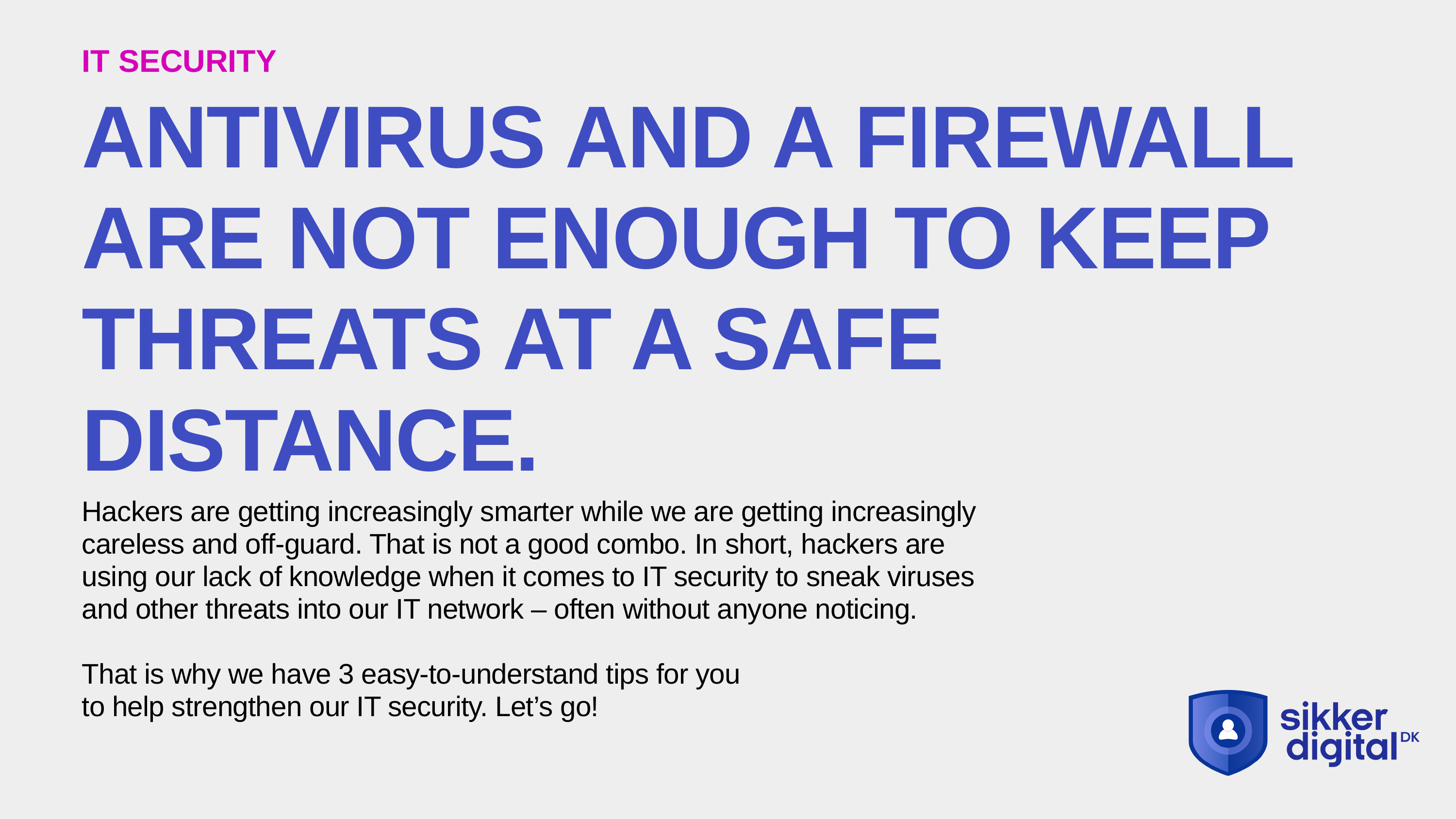

IT SECURITY

ANTIVIRUS AND A FIREWALL ARE NOT ENOUGH TO KEEP THREATS AT A SAFE DISTANCE.

Hackers are getting increasingly smarter while we are getting increasingly
careless and off-guard. That is not a good combo. In short, hackers are
using our lack of knowledge when it comes to IT security to sneak viruses
and other threats into our IT network – often without anyone noticing.

That is why we have 3 easy-to-understand tips for you
to help strengthen our IT security. Let’s go!